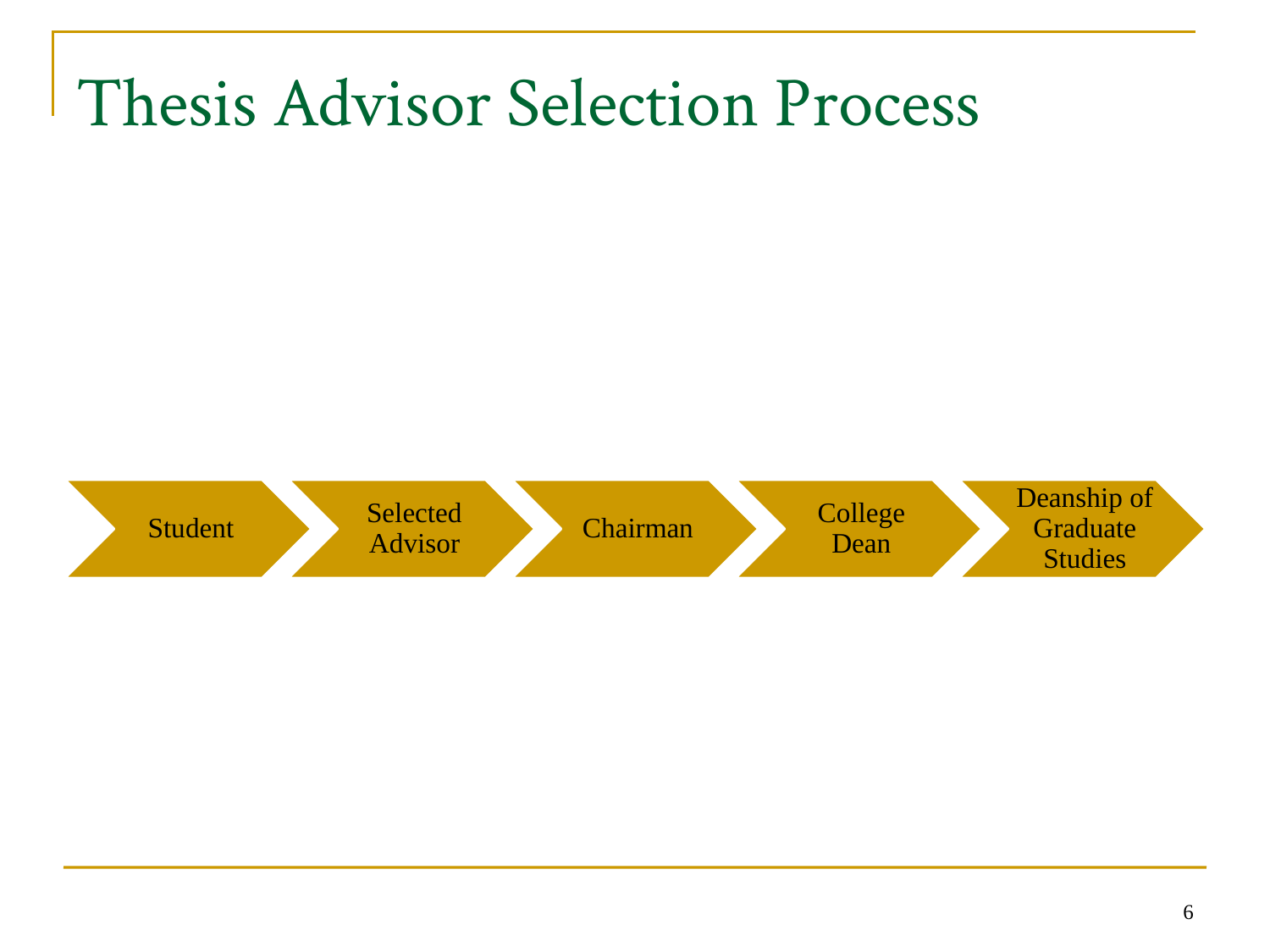

# Thesis Advisor Selection Process
Student
Selected Advisor
Chairman
College Dean
Deanship of Graduate Studies
6